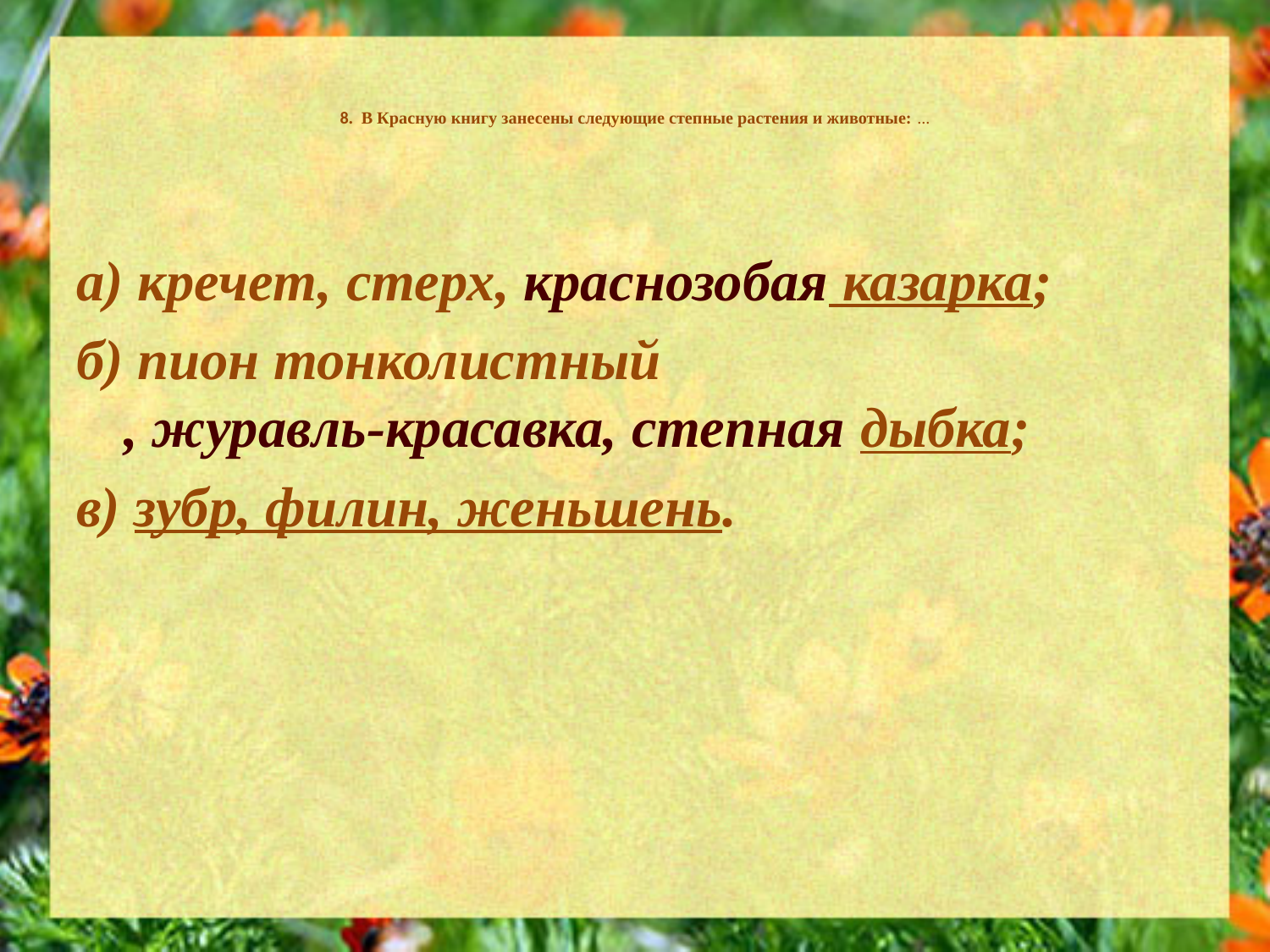

# 8.  В Красную книгу занесены следующие степные растения и животные: ...
а) кречет, стерх, краснозобая казарка;
б) пион тонколистный, журавль-красавка, степная дыбка;
в) зубр, филин, женьшень.